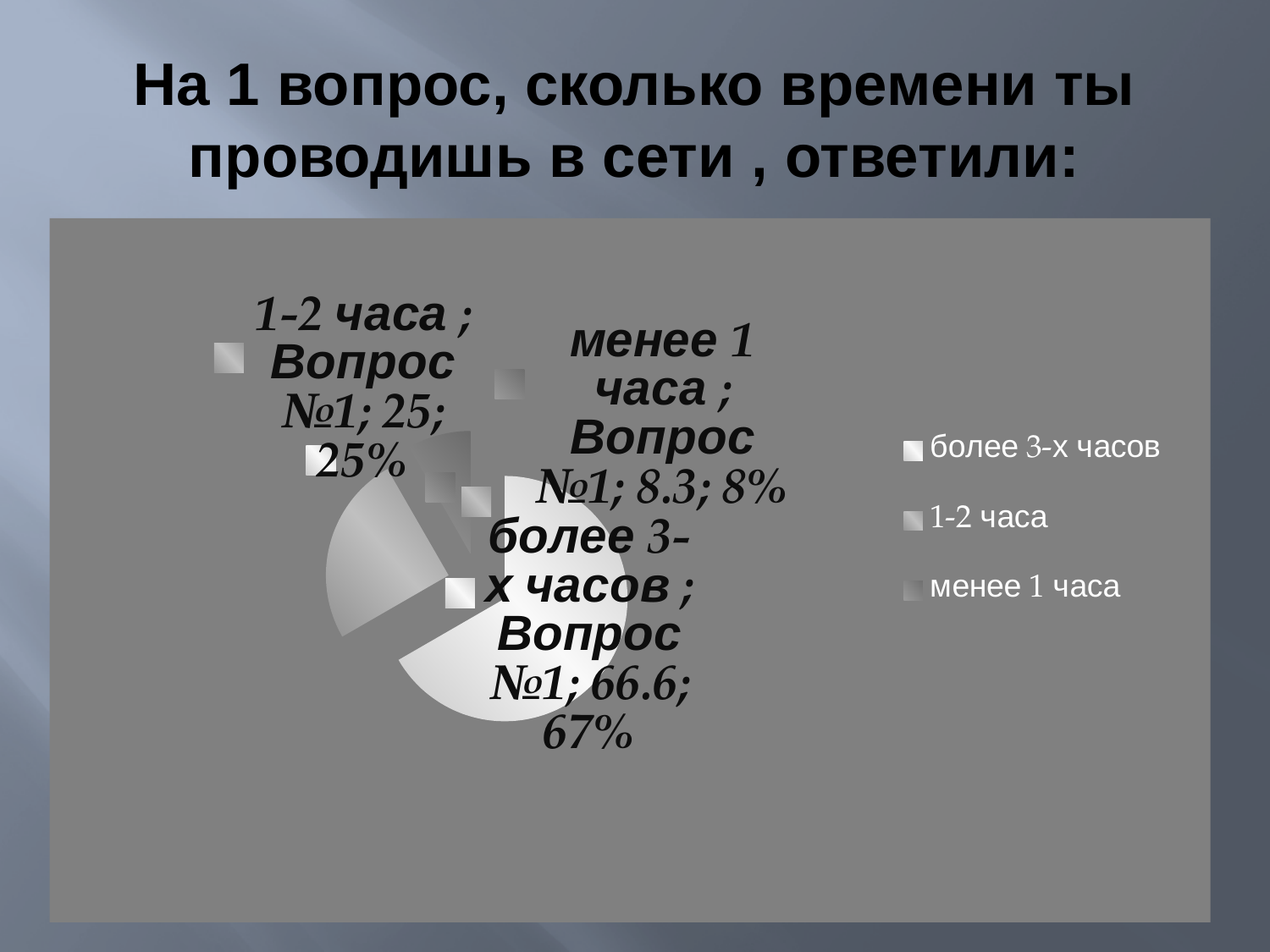

# На 1 вопрос, сколько времени ты проводишь в сети , ответили:

### Chart

| Category | Вопрос №1 |
|---|---|
| более 3-х часов  | 66.6 |
| 1-2 часа  | 25.0 |
| менее 1 часа  | 8.3 |